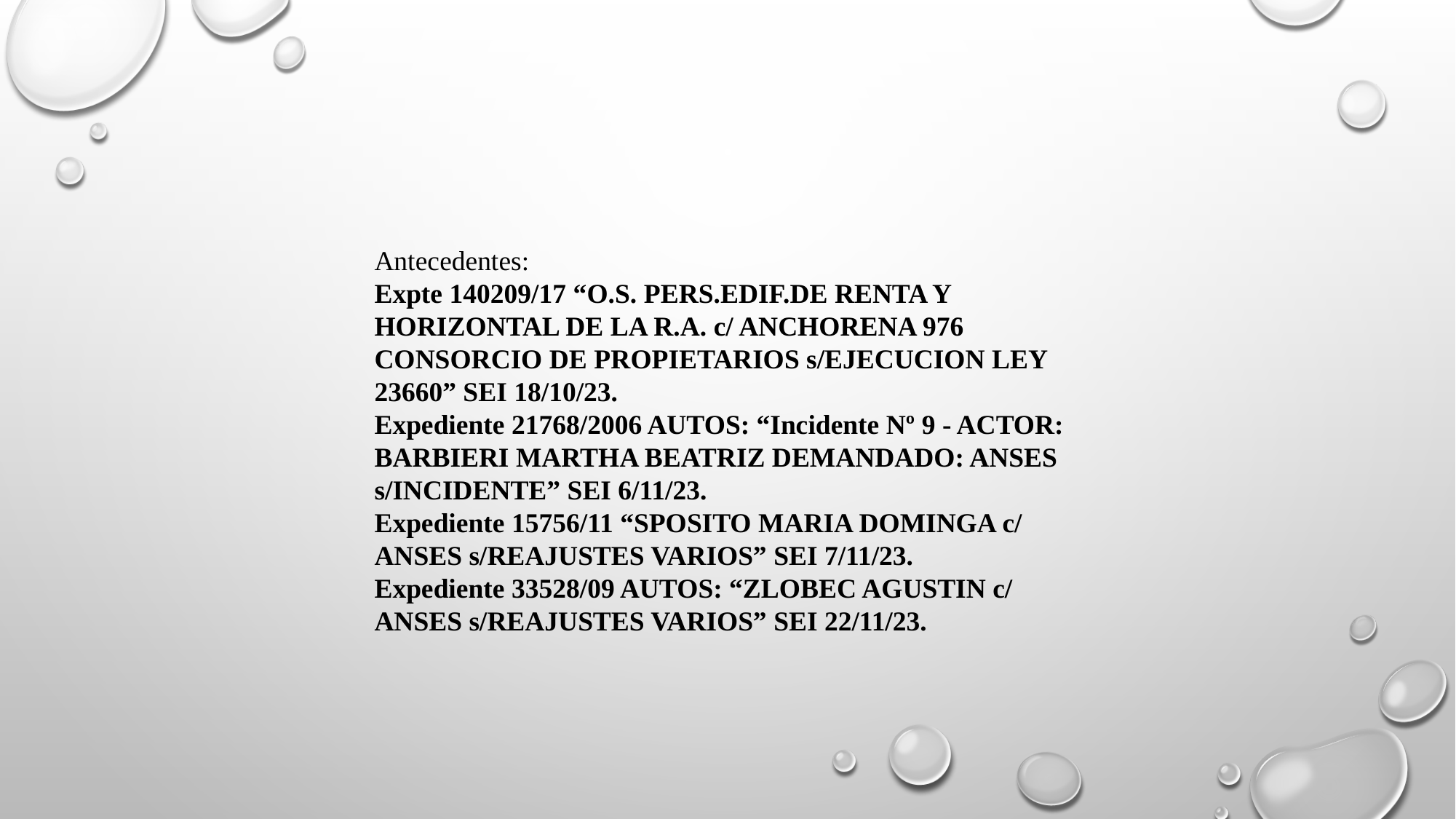

Antecedentes:
Expte 140209/17 “O.S. PERS.EDIF.DE RENTA Y HORIZONTAL DE LA R.A. c/ ANCHORENA 976 CONSORCIO DE PROPIETARIOS s/EJECUCION LEY 23660” SEI 18/10/23.
Expediente 21768/2006 AUTOS: “Incidente Nº 9 - ACTOR: BARBIERI MARTHA BEATRIZ DEMANDADO: ANSES s/INCIDENTE” SEI 6/11/23.
Expediente 15756/11 “SPOSITO MARIA DOMINGA c/ ANSES s/REAJUSTES VARIOS” SEI 7/11/23.
Expediente 33528/09 AUTOS: “ZLOBEC AGUSTIN c/ ANSES s/REAJUSTES VARIOS” SEI 22/11/23.